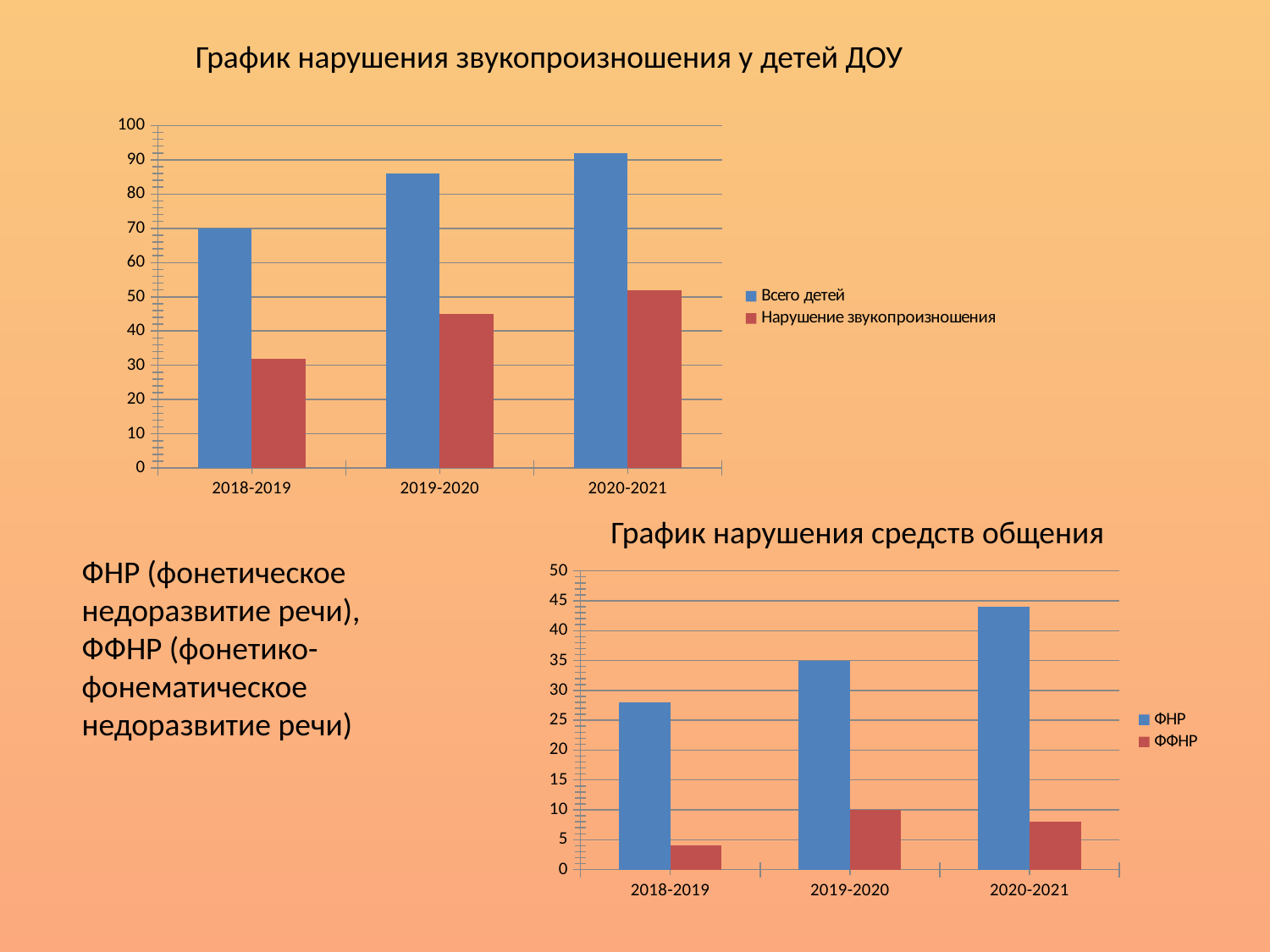

График нарушения звукопроизношения у детей ДОУ

[unsupported chart]

График нарушения средств общения
ФНР (фонетическое недоразвитие речи),
ФФНР (фонетико-фонематическое недоразвитие речи)

### Chart

| Category | ФНР | ФФНР |
|---|---|---|
| 2018-2019 | 28.0 | 4.0 |
| 2019-2020 | 35.0 | 10.0 |
| 2020-2021 | 44.0 | 8.0 |